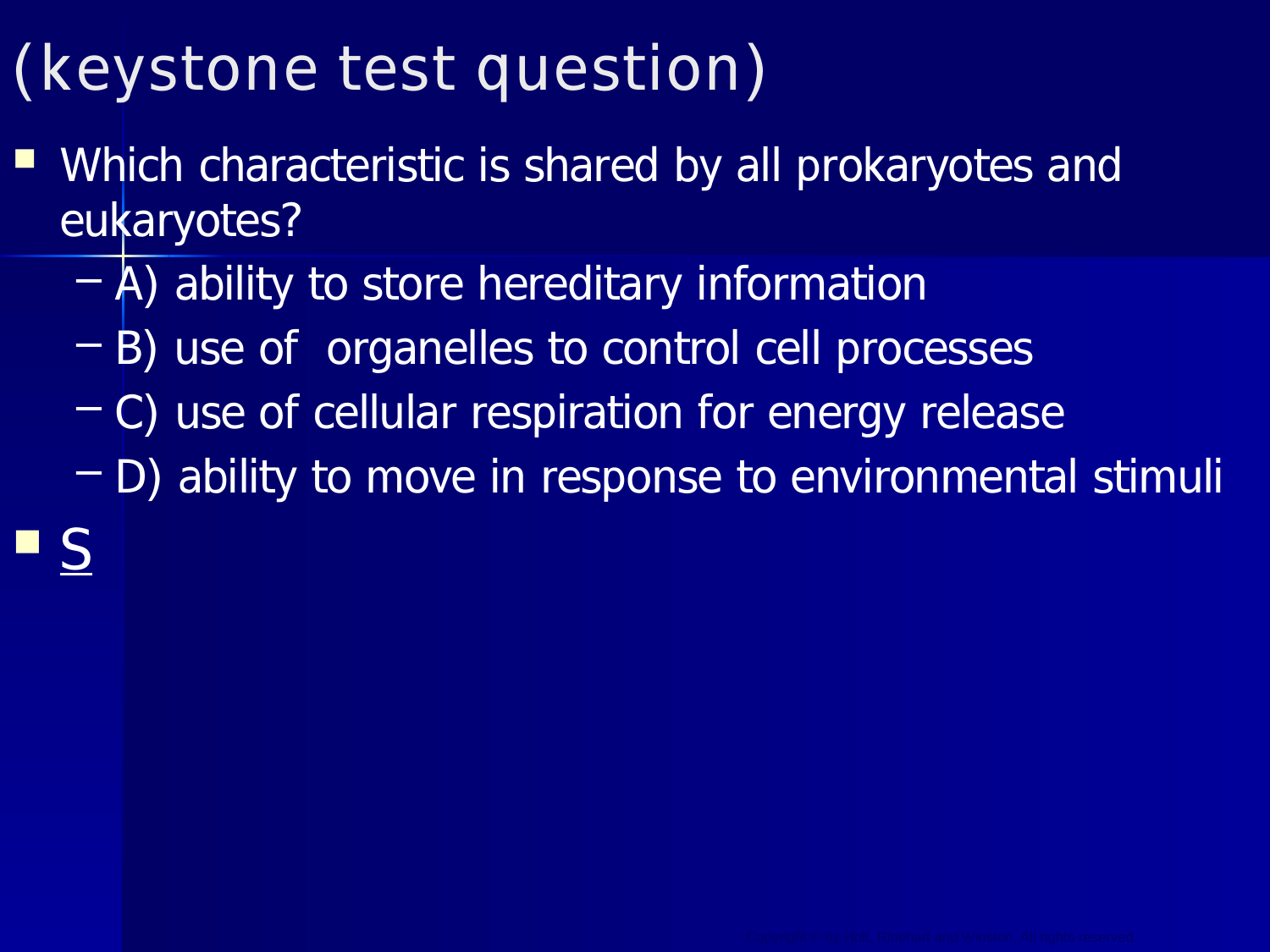

# (keystone test question)
Which characteristic is shared by all prokaryotes and eukaryotes?
A) ability to store hereditary information
B) use of  organelles to control cell processes
C) use of cellular respiration for energy release
D) ability to move in response to environmental stimuli
S